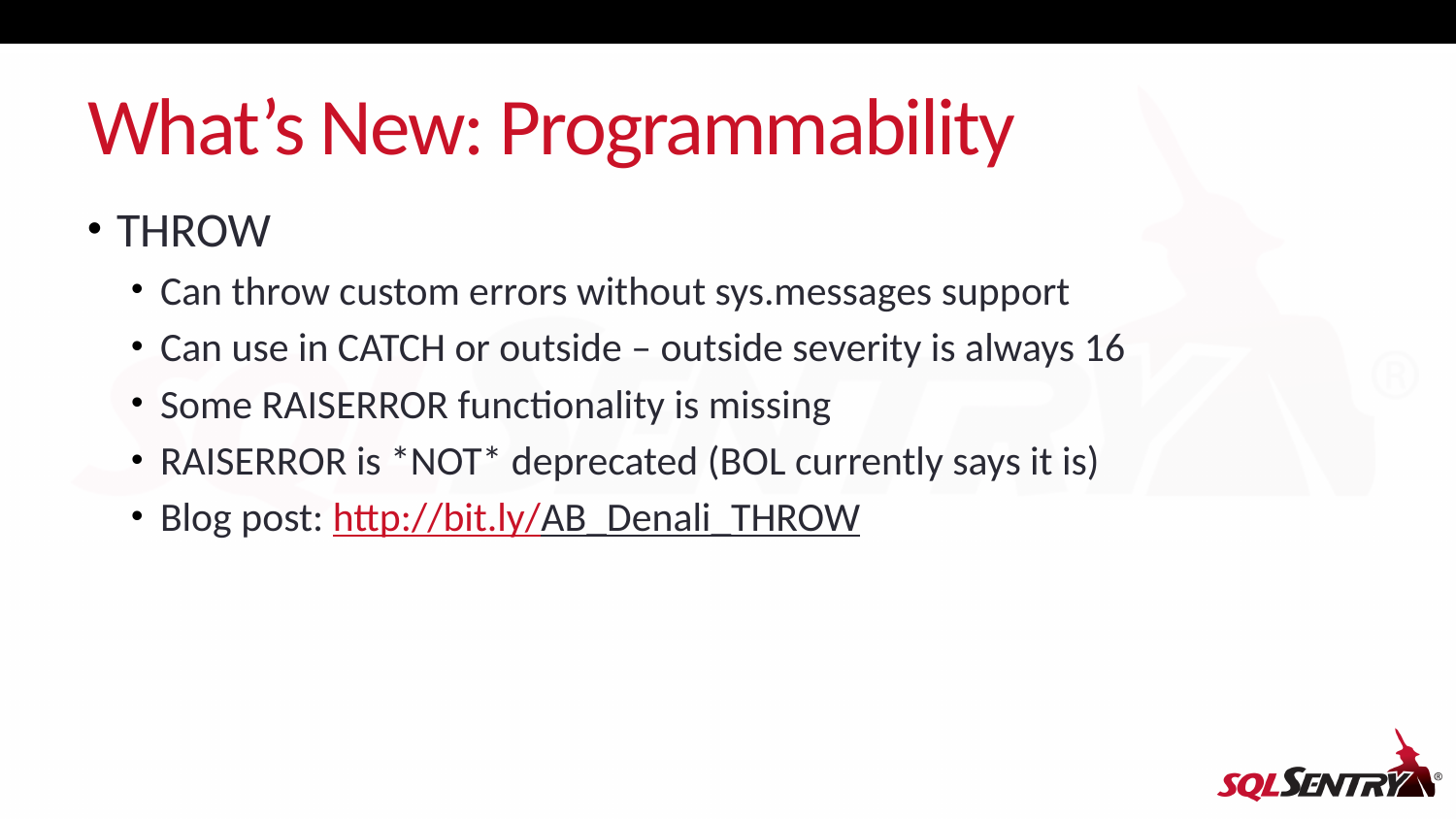

# What’s New: Programmability
THROW
Can throw custom errors without sys.messages support
Can use in CATCH or outside – outside severity is always 16
Some RAISERROR functionality is missing
RAISERROR is *NOT* deprecated (BOL currently says it is)
Blog post: http://bit.ly/AB_Denali_THROW